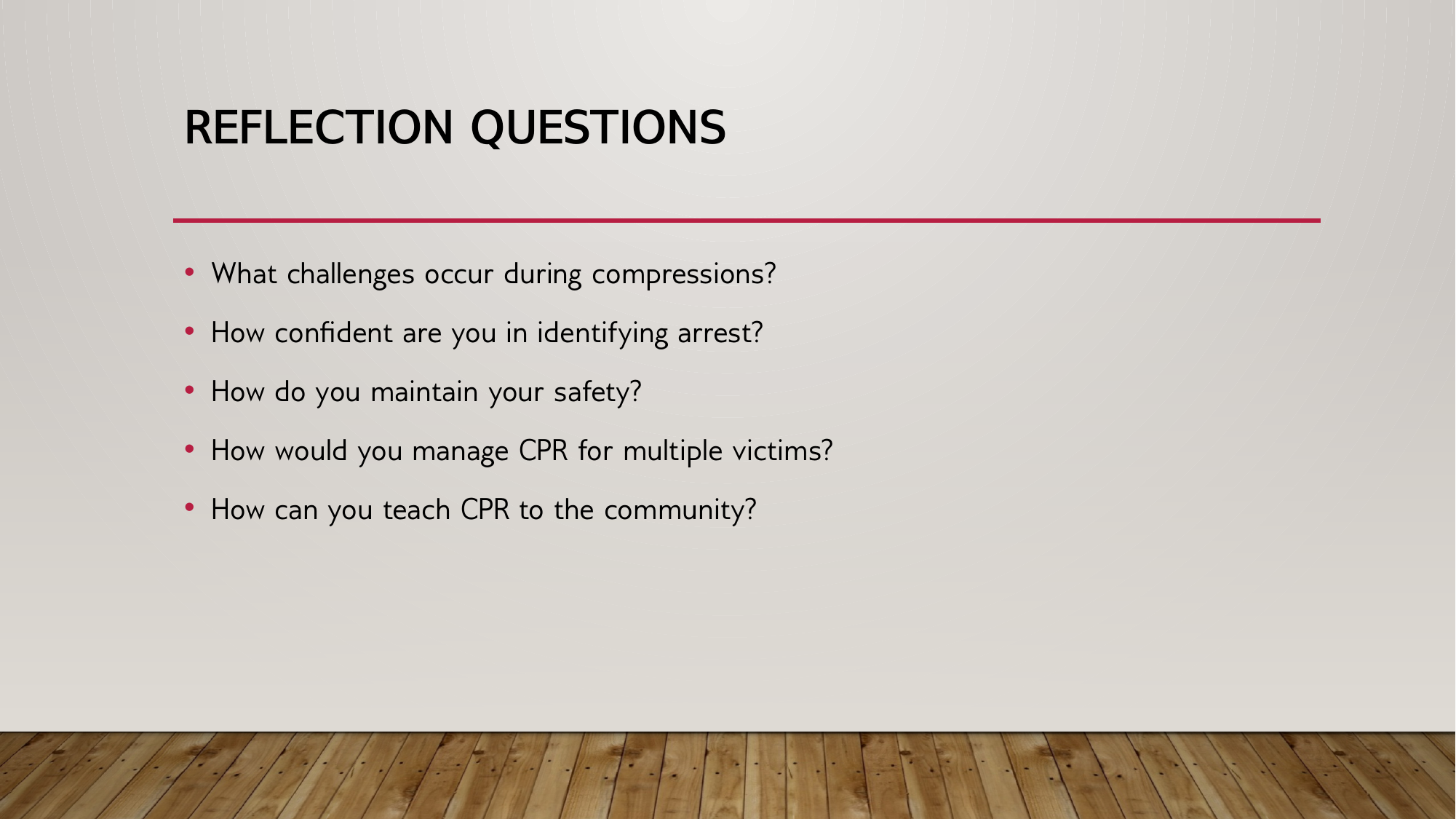

# Reflection Questions
What challenges occur during compressions?
How confident are you in identifying arrest?
How do you maintain your safety?
How would you manage CPR for multiple victims?
How can you teach CPR to the community?